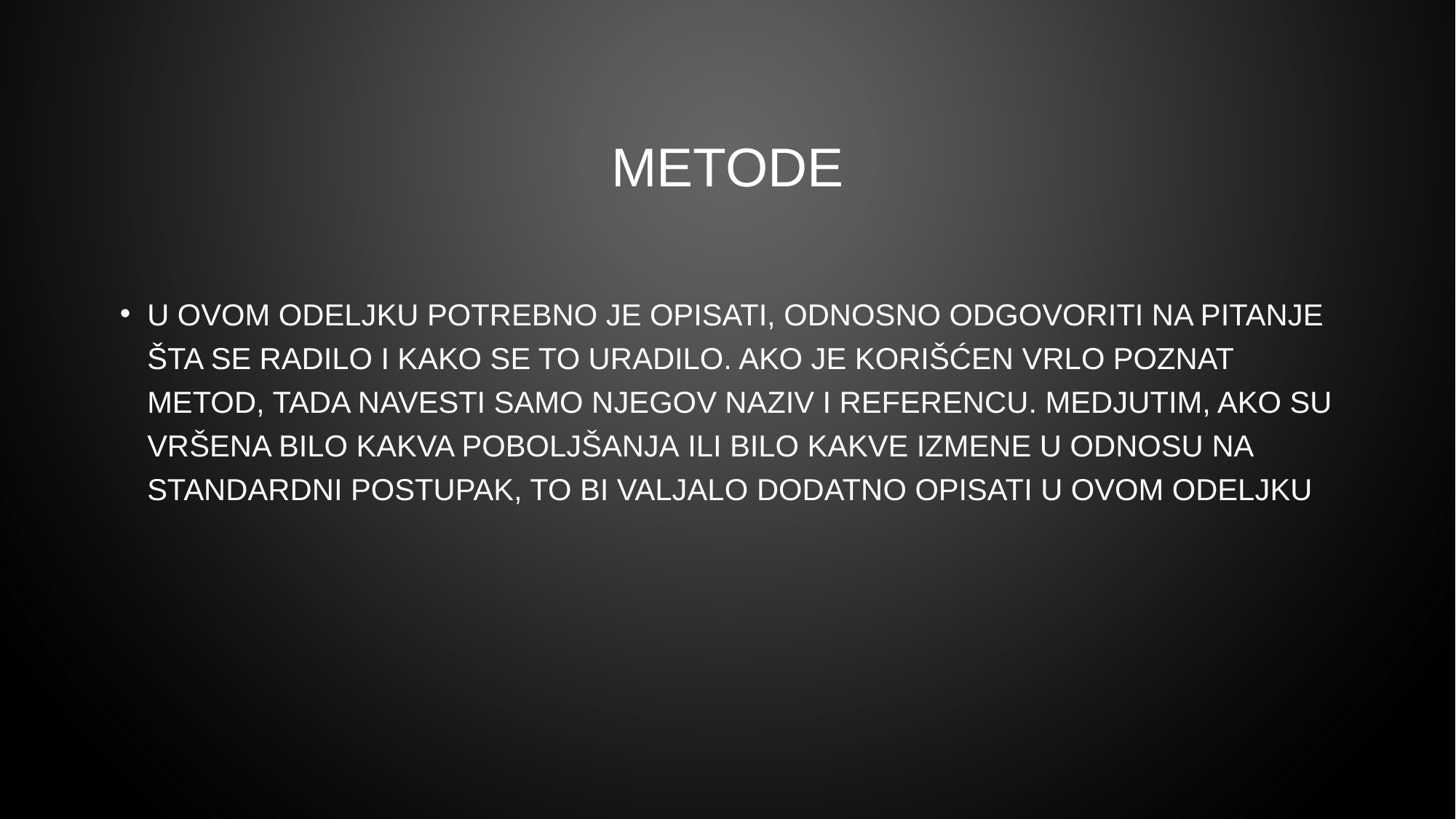

# Metode
U ovom odeljku potrebno je opisati, odnosno odgovoriti na pitanje šta se radilo i kako se to uradilo. Ako je korišćen vrlo poznat metod, tada navesti samo njegov naziv i referencu. Medjutim, ako su vršena bilo kakva poboljšanja ili bilo kakve izmene u odnosu na standardni postupak, to bi valjalo dodatno opisati u ovom odeljku